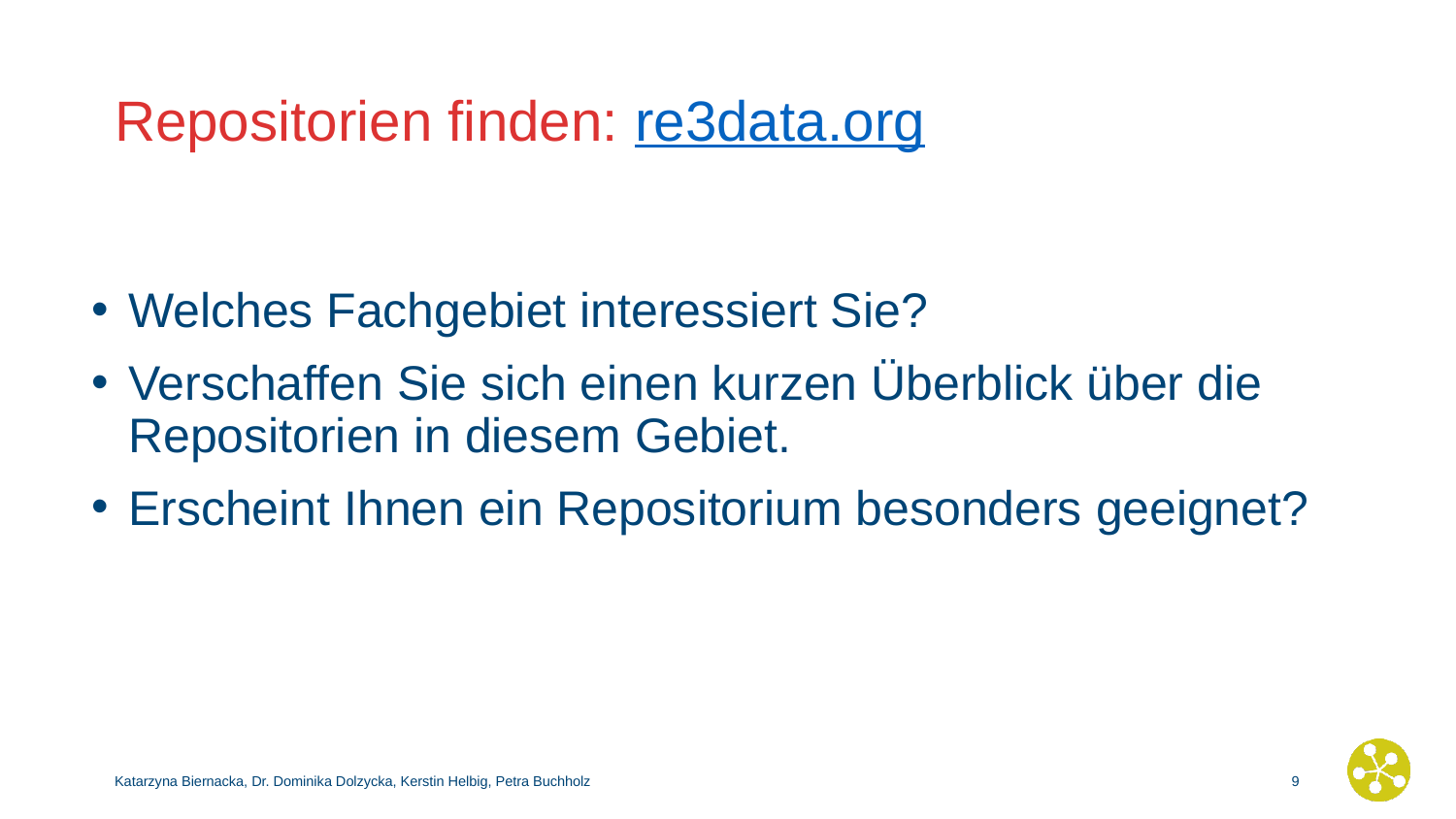

# Repositorien finden: re3data.org
Welches Fachgebiet interessiert Sie?
Verschaffen Sie sich einen kurzen Überblick über die Repositorien in diesem Gebiet.
Erscheint Ihnen ein Repositorium besonders geeignet?
Katarzyna Biernacka, Dr. Dominika Dolzycka, Kerstin Helbig, Petra Buchholz
9